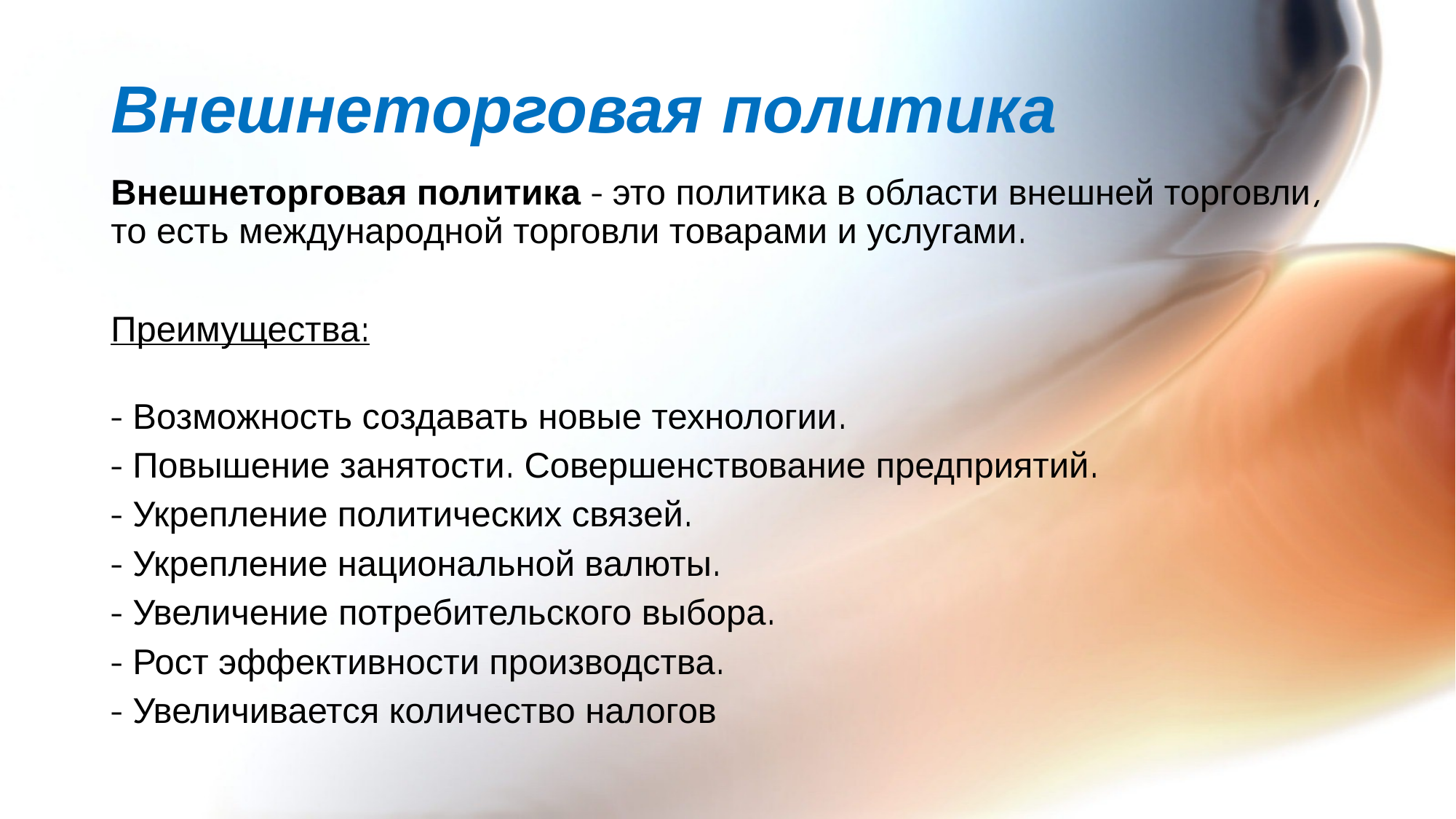

# Внешнеторговая политика
Внешнеторговая политика - это политика в области внешней торговли, то есть международной торговли товарами и услугами.

Преимущества:
- Возможность создавать новые технологии.
- Повышение занятости. Совершенствование предприятий.
- Укрепление политических связей.
- Укрепление национальной валюты.
- Увеличение потребительского выбора.
- Рост эффективности производства.
- Увеличивается количество налогов